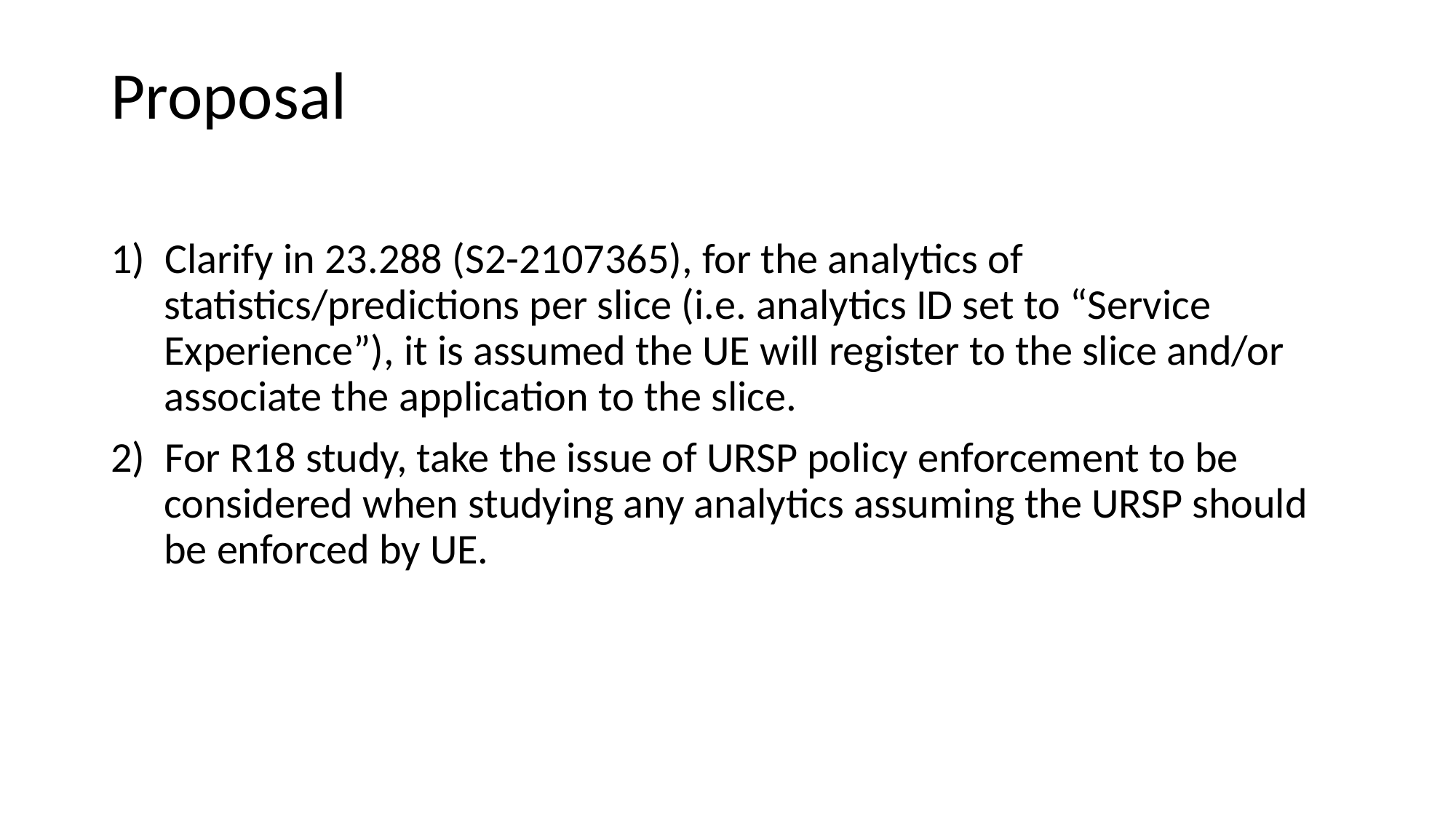

# Proposal
1)  Clarify in 23.288 (S2-2107365), for the analytics of statistics/predictions per slice (i.e. analytics ID set to “Service Experience”), it is assumed the UE will register to the slice and/or associate the application to the slice.
2)  For R18 study, take the issue of URSP policy enforcement to be considered when studying any analytics assuming the URSP should be enforced by UE.